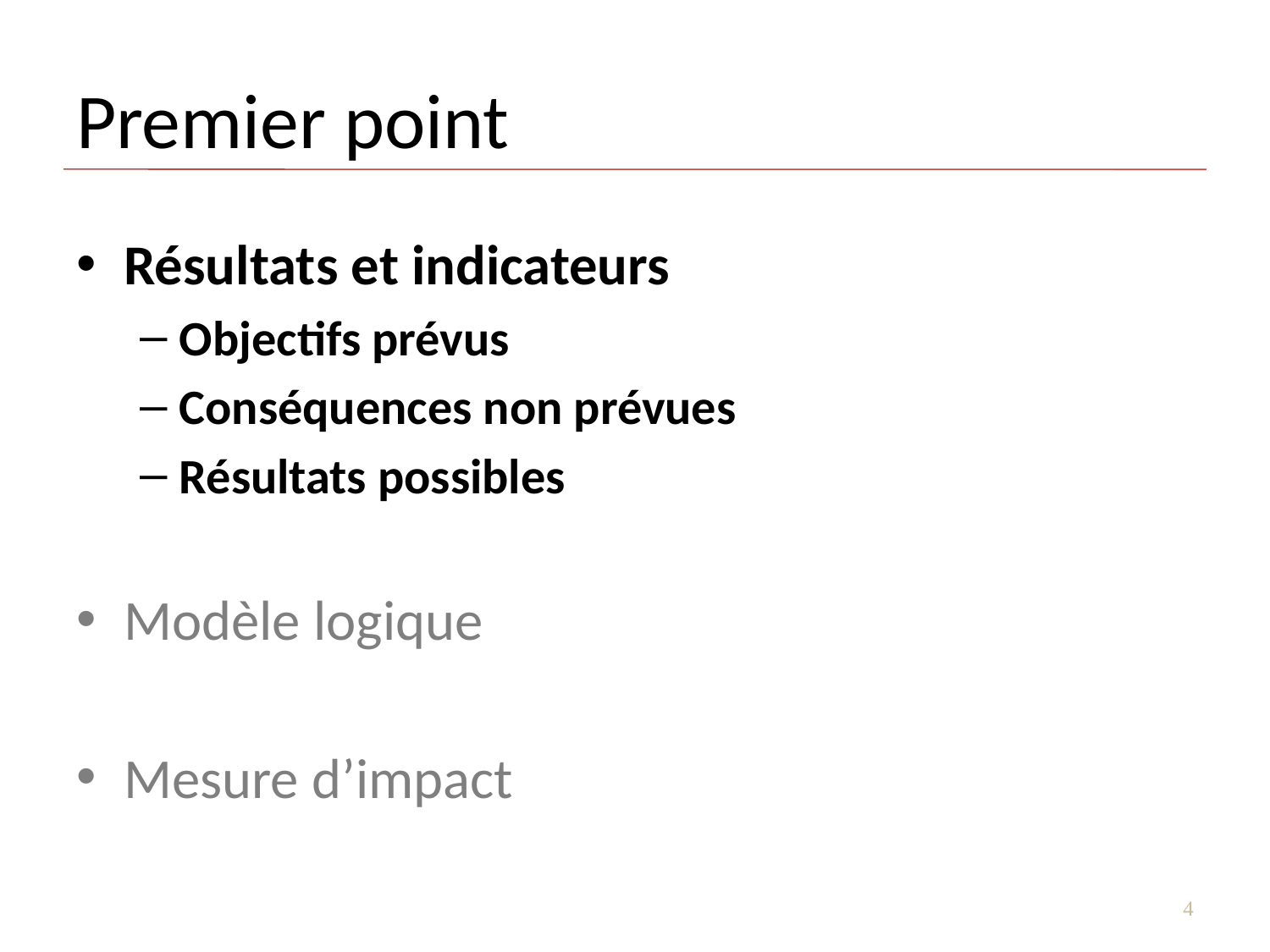

# Premier point
Résultats et indicateurs
Objectifs prévus
Conséquences non prévues
Résultats possibles

Modèle logique

Mesure d’impact
4